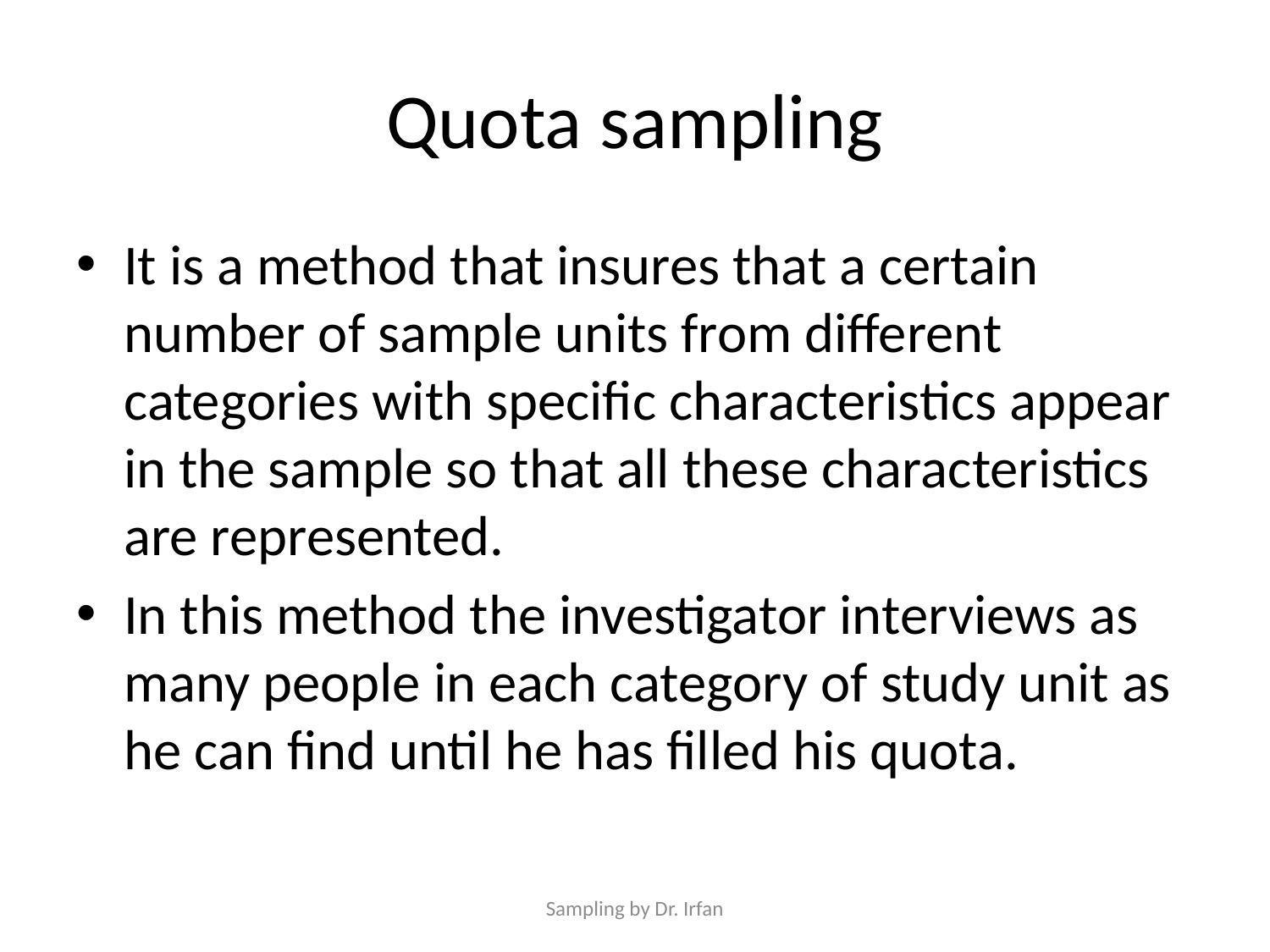

# Quota sampling
It is a method that insures that a certain number of sample units from different categories with specific characteristics appear in the sample so that all these characteristics are represented.
In this method the investigator interviews as many people in each category of study unit as he can find until he has filled his quota.

Sampling by Dr. Irfan